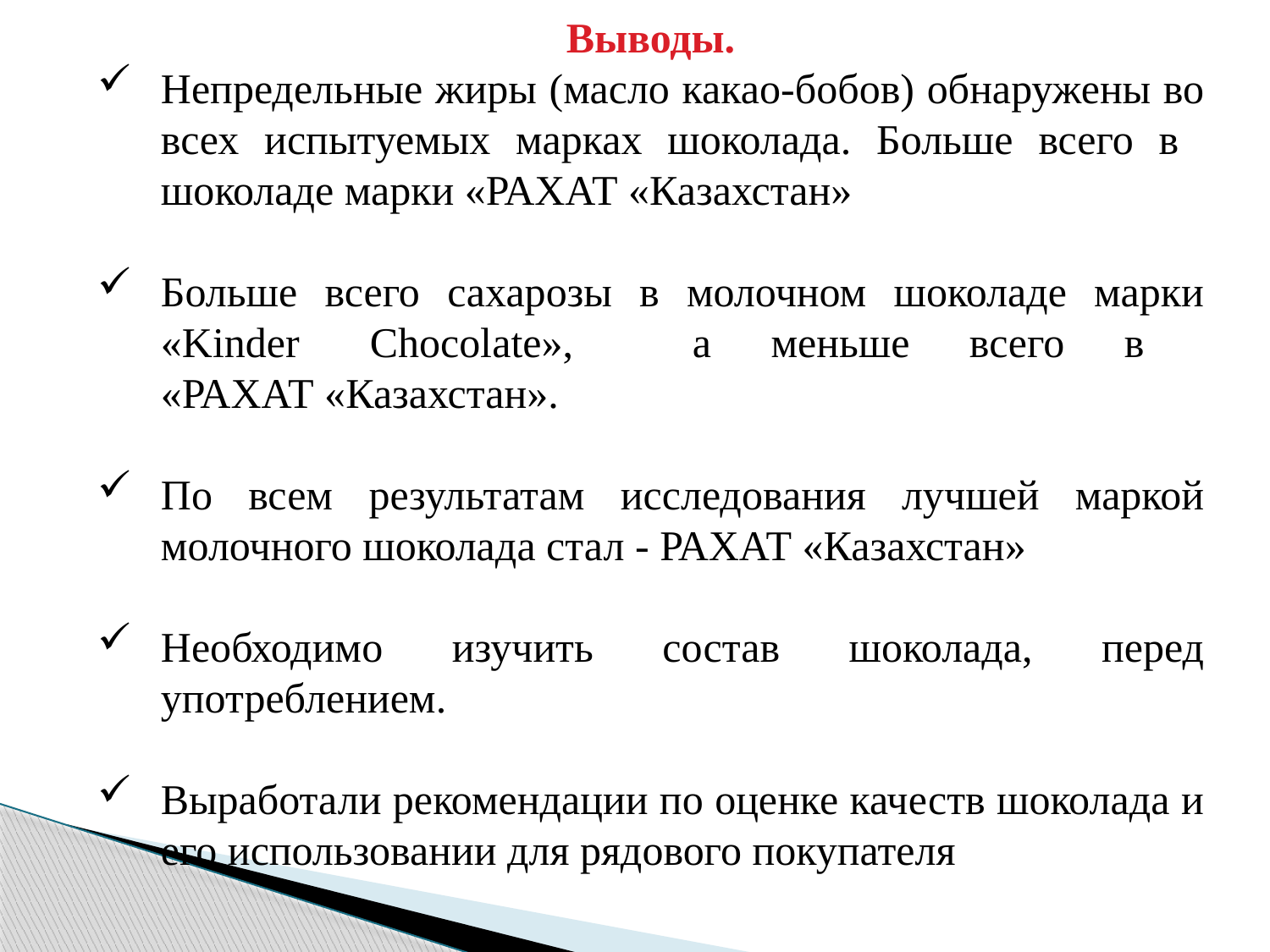

Выводы.
Непредельные жиры (масло какао-бобов) обнаружены во всех испытуемых марках шоколада. Больше всего в  шоколаде марки «РАХАТ «Казахстан»

Больше всего сахарозы в молочном шоколаде марки «Kinder  Chocolate»,  а меньше всего в  «РАХАТ «Казахстан».

По всем результатам исследования лучшей маркой молочного шоколада стал - РАХАТ «Казахстан»

Необходимо изучить состав шоколада, перед употреблением.

Выработали рекомендации по оценке качеств шоколада и его использовании для рядового покупателя